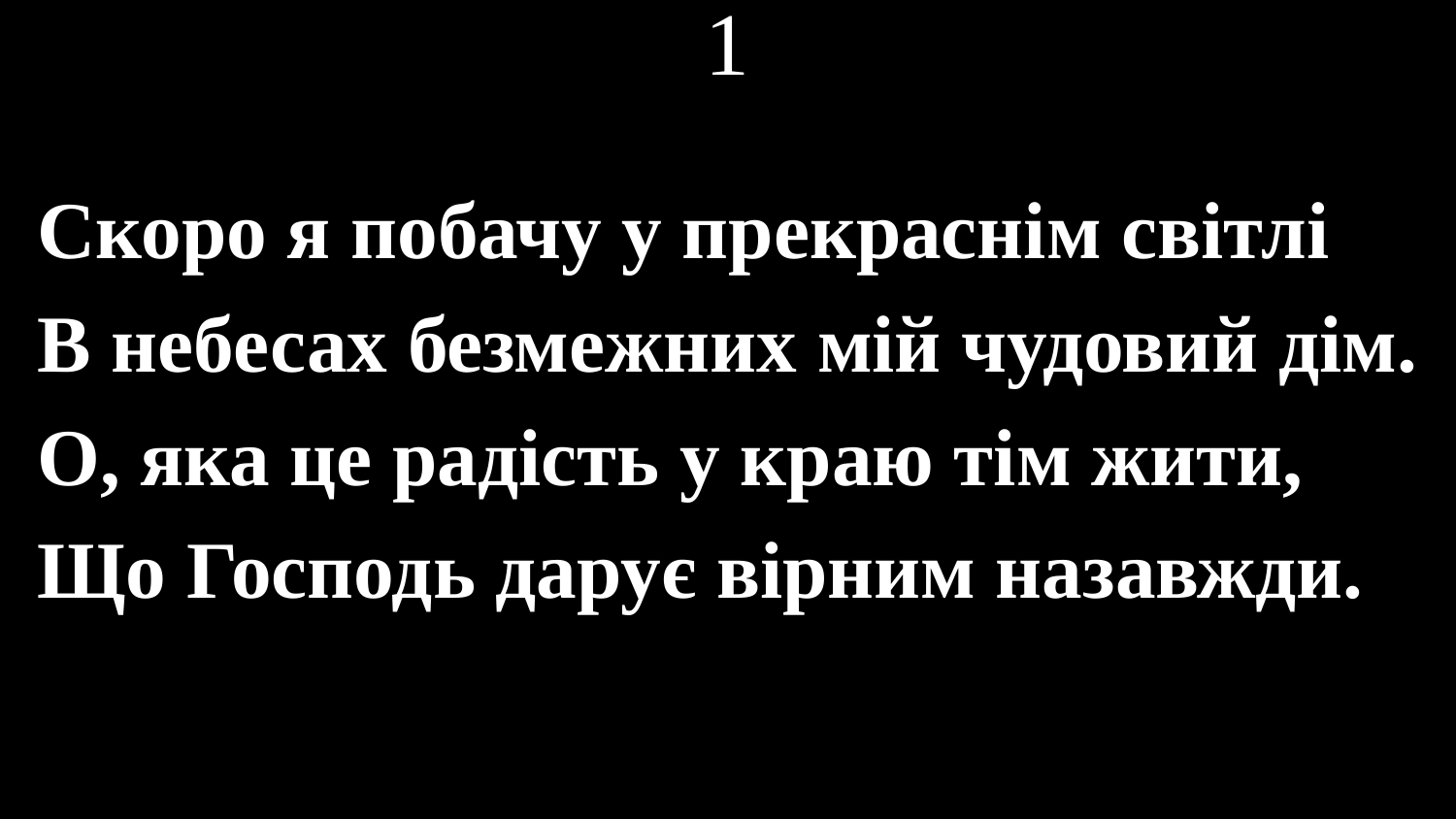

# 1
Скоро я побачу у прекраснім світлі
В небесах безмежних мій чудовий дім.
О, яка це радість у краю тім жити,
Що Господь дарує вірним назавжди.